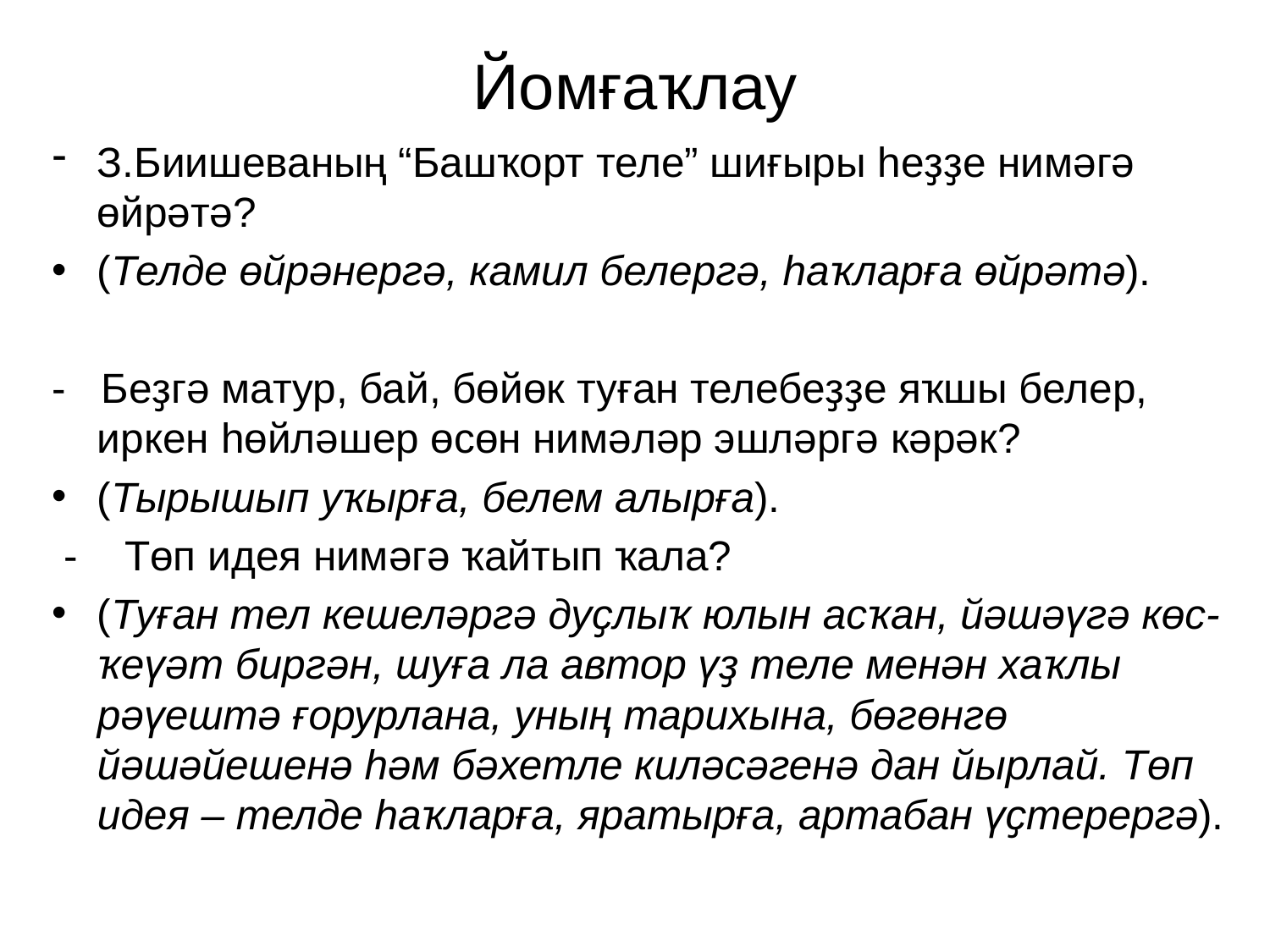

# Йомғаҡлау
З.Биишеваның “Башҡорт теле” шиғыры һеҙҙе нимәгә өйрәтә?
(Телде өйрәнергә, камил белергә, һаҡларға өйрәтә).

-   Беҙгә матур, бай, бөйөк туған телебеҙҙе яҡшы белер, иркен һөйләшер өсөн нимәләр эшләргә кәрәк?
(Тырышып уҡырға, белем алырға).
 -    Төп идея нимәгә ҡайтып ҡала?
(Туған тел кешеләргә дуҫлыҡ юлын асҡан, йәшәүгә көс-ҡеүәт биргән, шуға ла автор үҙ теле менән хаҡлы рәүештә ғорурлана, уның тарихына, бөгөнгө йәшәйешенә һәм бәхетле киләсәгенә дан йырлай. Төп идея – телде һаҡларға, яратырға, артабан үҫтерергә).